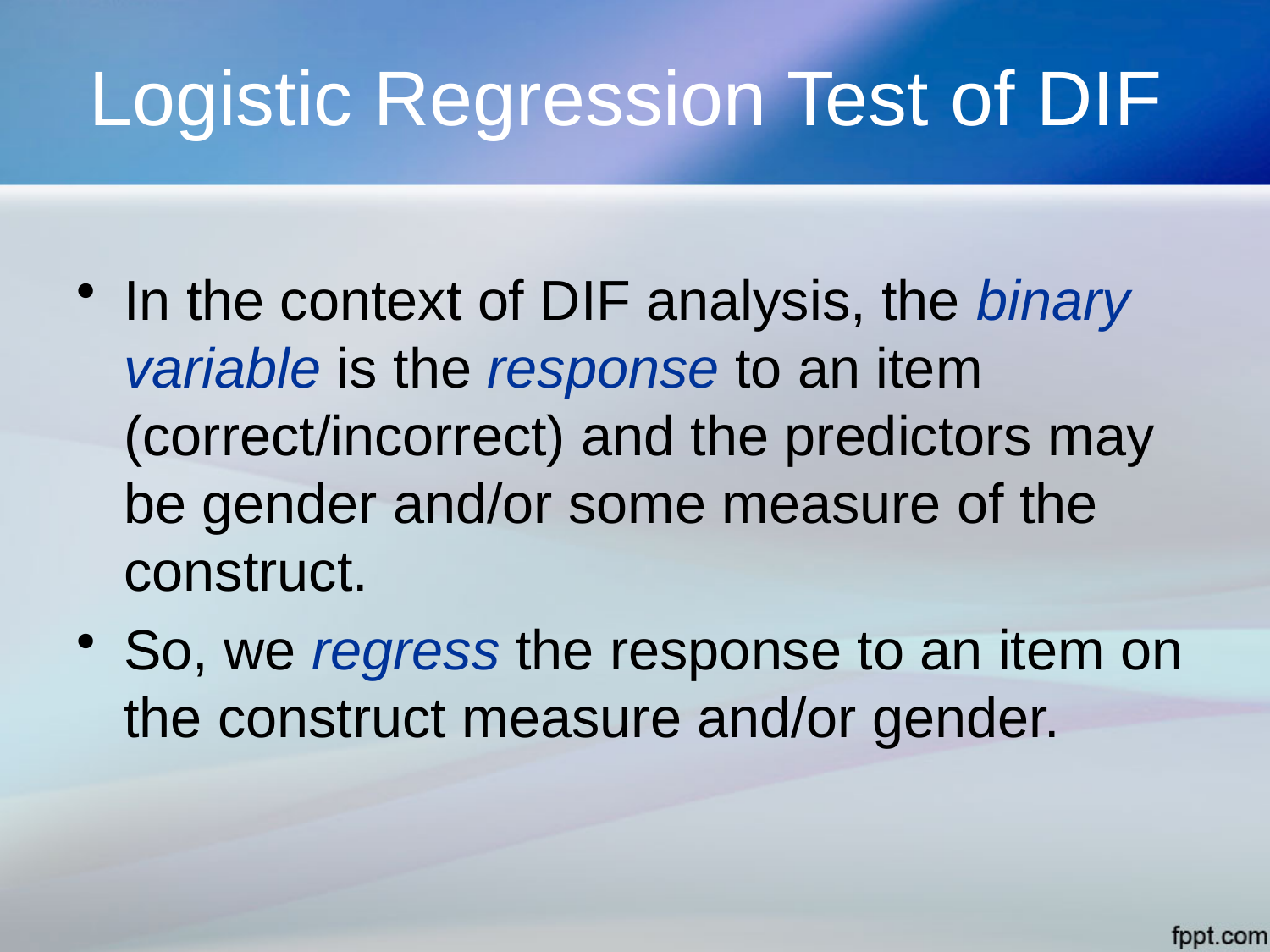

# Logistic Regression Test of DIF
In the context of DIF analysis, the binary variable is the response to an item (correct/incorrect) and the predictors may be gender and/or some measure of the construct.
So, we regress the response to an item on the construct measure and/or gender.